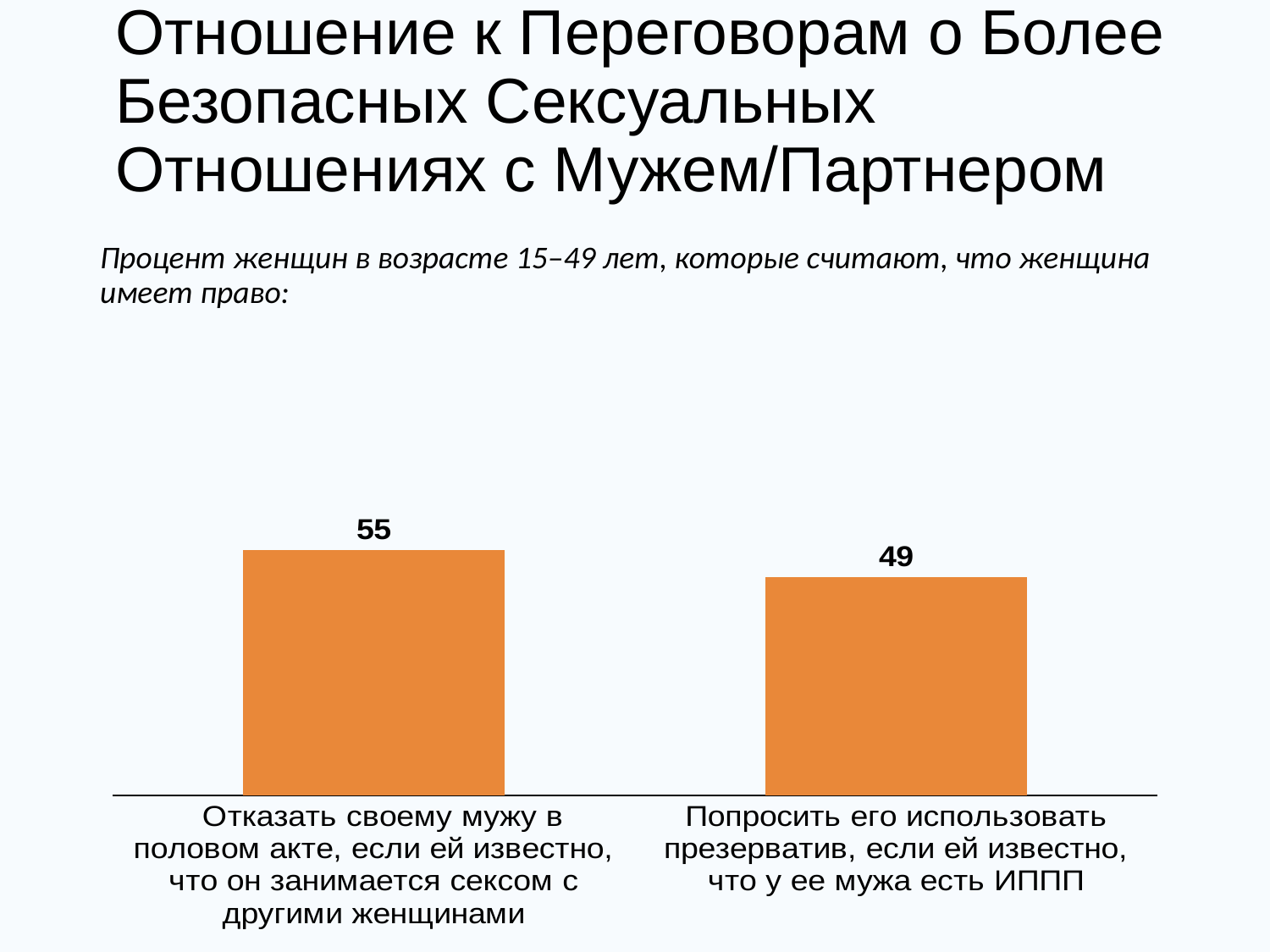

# Отношение к Переговорам о Более Безопасных Сексуальных Отношениях с Мужем/Партнером
Процент женщин в возрасте 15–49 лет, которые считают, что женщина имеет право:

### Chart

| Category | Women |
|---|---|
|   Отказать своему мужу в половом акте, если ей известно, что он занимается сексом с другими женщинами | 55.0 |
| Попросить его использовать презерватив, если ей известно, что у ее мужа есть ИППП | 49.0 |